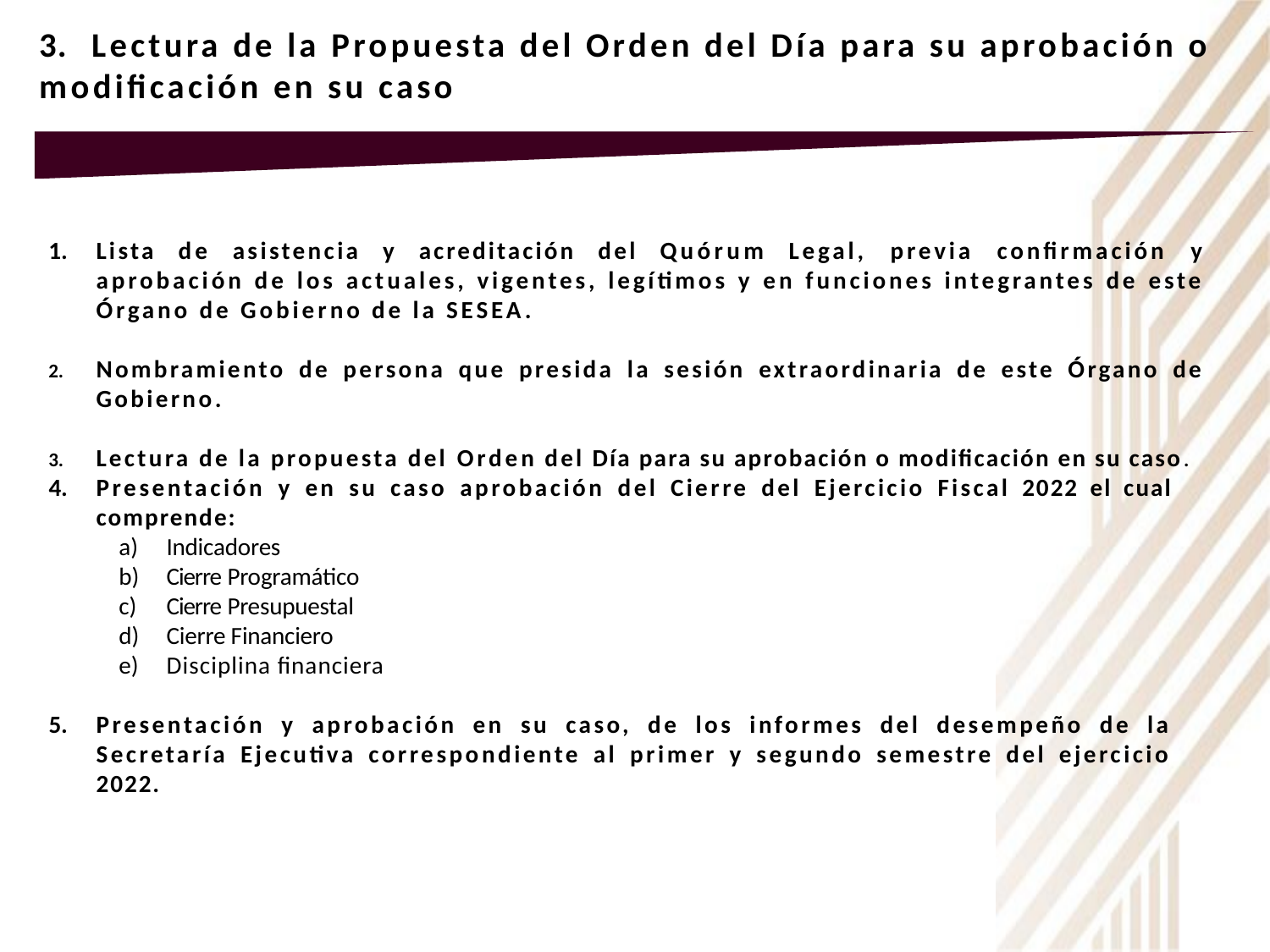

# 3.	Lectura de la Propuesta del Orden del Día para su aprobación o modificación en su caso

ORDEN DEL DIA

Lista de asistencia y acreditación del Quórum Legal, previa confirmación y aprobación de los actuales, vigentes, legítimos y en funciones integrantes de este Órgano de Gobierno de la SESEA.

Nombramiento de persona que presida la sesión extraordinaria de este Órgano de Gobierno.

Lectura de la propuesta del Orden del Día para su aprobación o modificación en su caso.
Presentación y en su caso aprobación del Cierre del Ejercicio Fiscal 2022 el cual comprende:
Indicadores
Cierre Programático
Cierre Presupuestal
Cierre Financiero
Disciplina financiera

Presentación y aprobación en su caso, de los informes del desempeño de la Secretaría Ejecutiva correspondiente al primer y segundo semestre del ejercicio 2022.